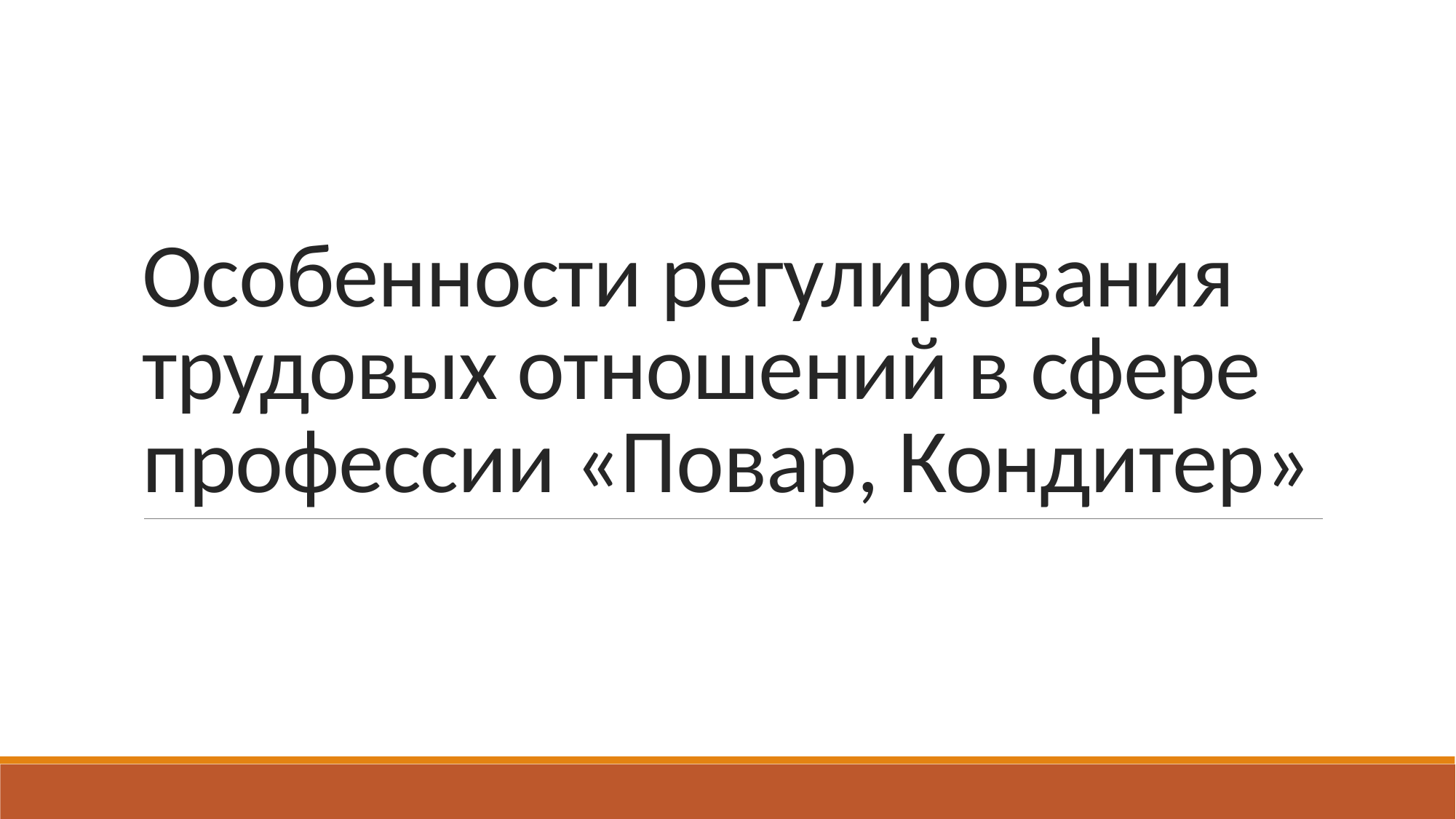

# Особенности регулирования трудовых отношений в сфере профессии «Повар, Кондитер»